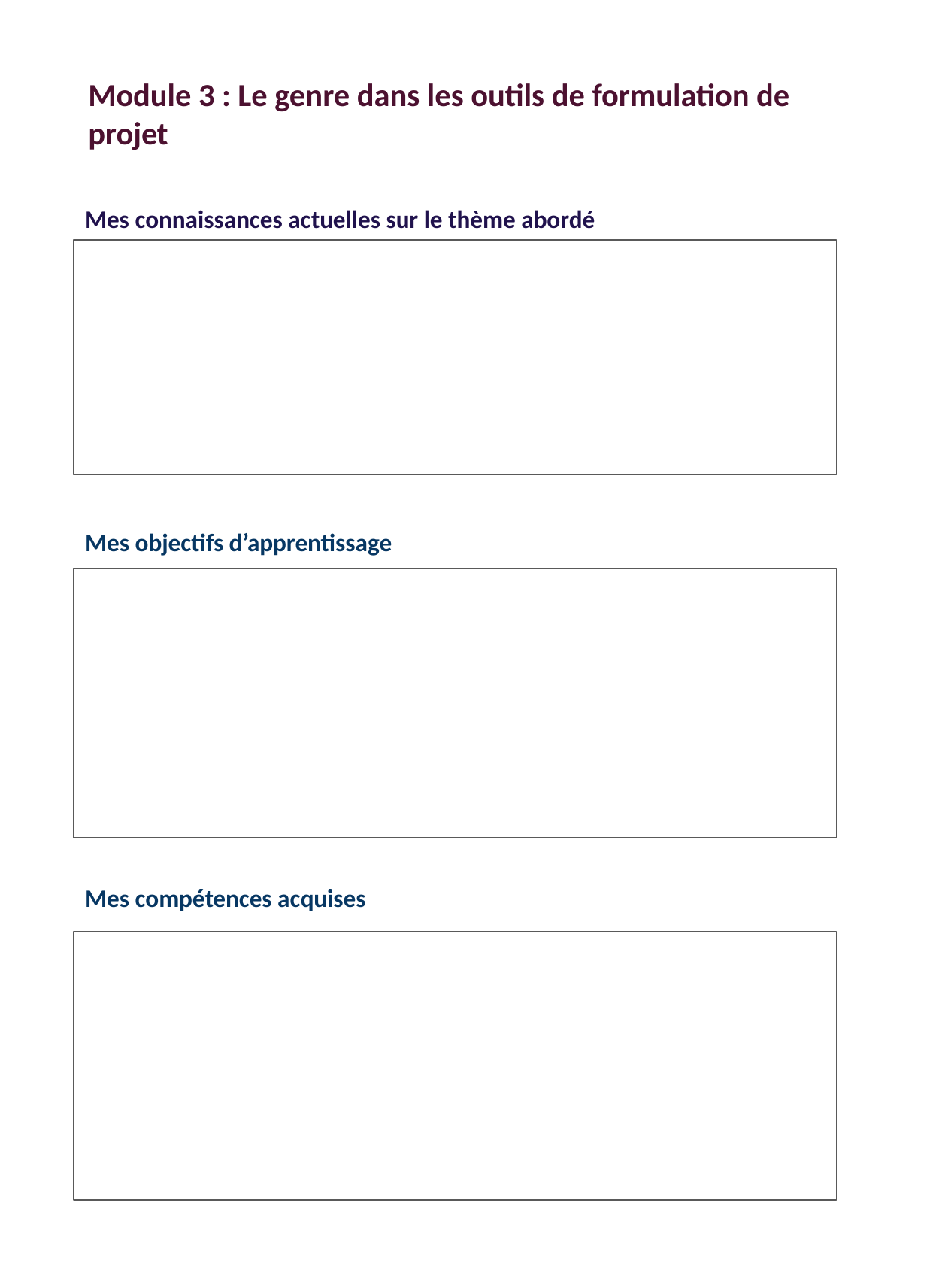

# Module 3 : Le genre dans les outils de formulation de projet
Mes connaissances actuelles sur le thème abordé

Mes objectifs d’apprentissage

Mes compétences acquises